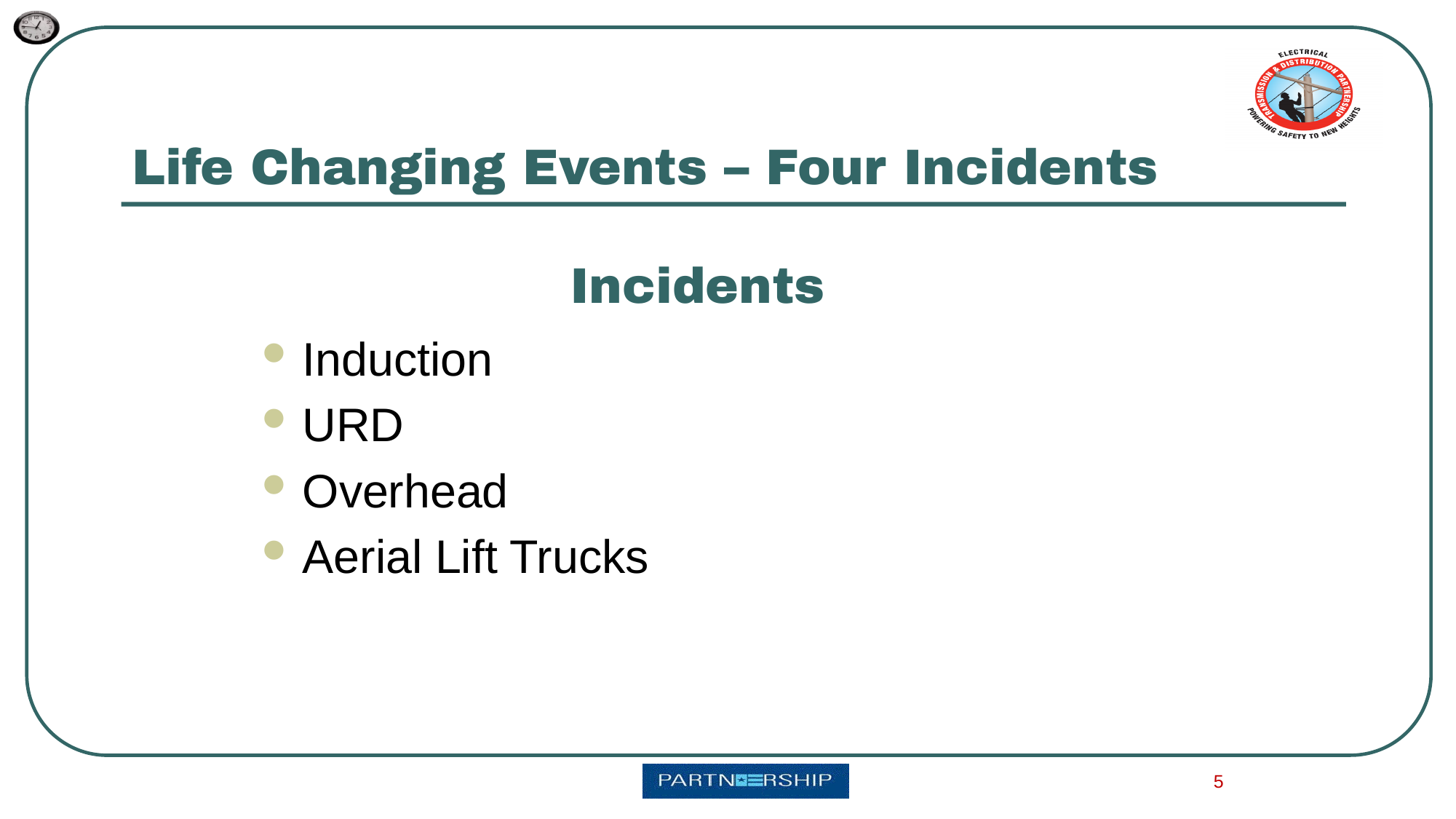

# Life Changing Events – Four Incidents
Incidents
Induction
URD
Overhead
Aerial Lift Trucks
5